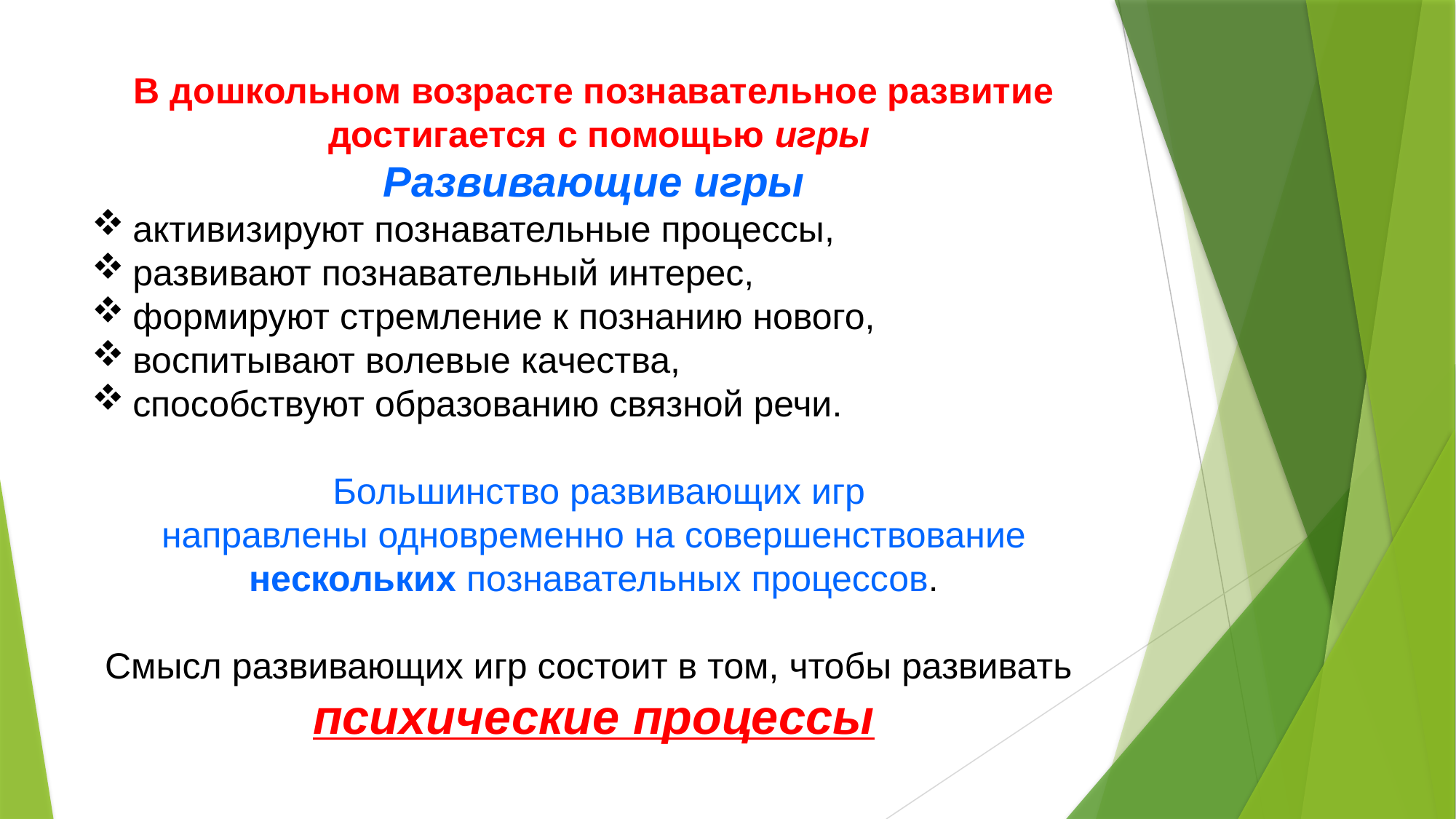

В дошкольном возрасте познавательное развитие
 достигается с помощью игры
Развивающие игры
активизируют познавательные процессы,
развивают познавательный интерес,
формируют стремление к познанию нового,
воспитывают волевые качества,
способствуют образованию связной речи.

 Большинство развивающих игр
направлены одновременно на совершенствование
 нескольких познавательных процессов.

Смысл развивающих игр состоит в том, чтобы развивать
психические процессы